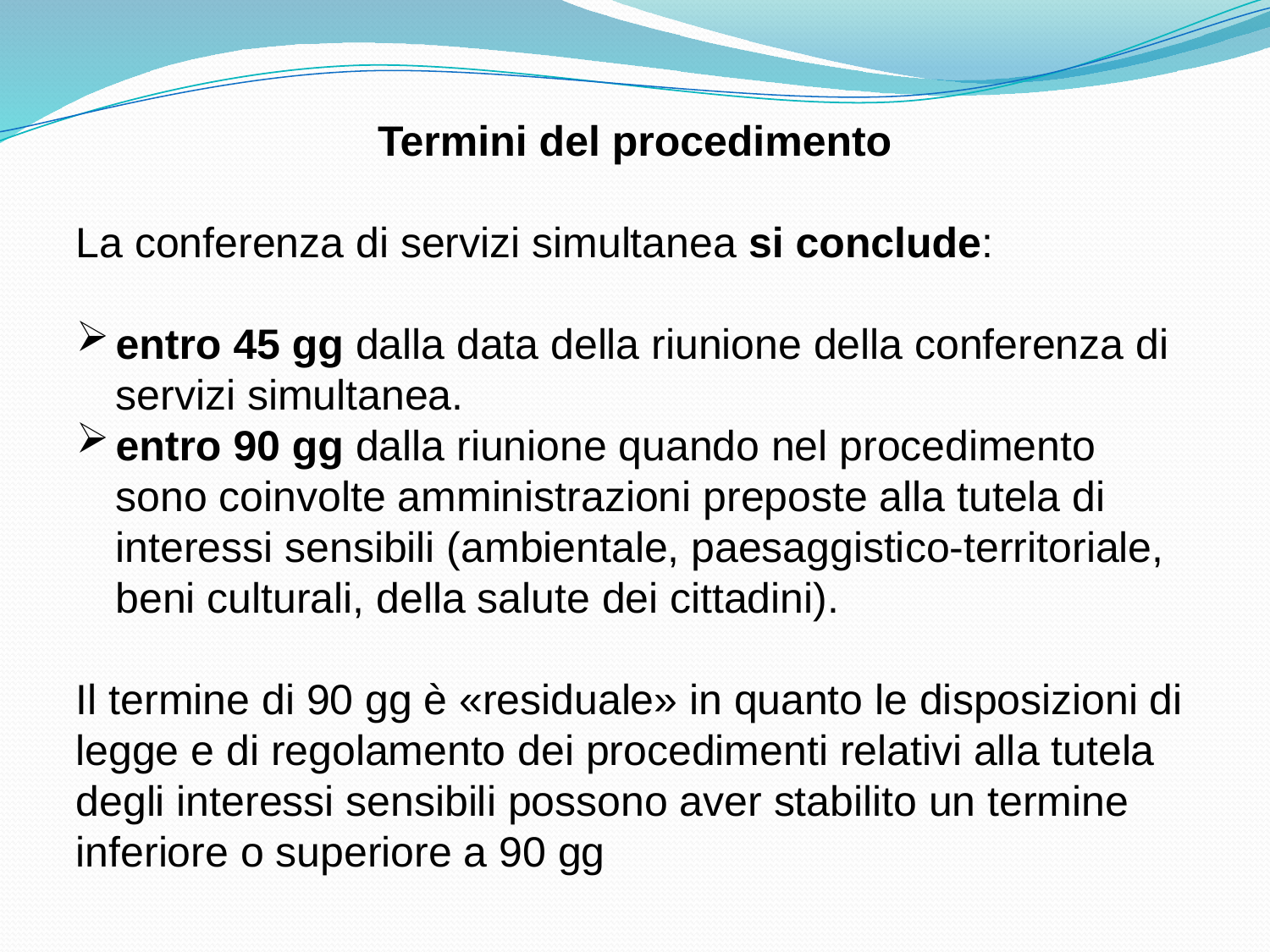

Termini del procedimento

La conferenza di servizi simultanea si conclude:

entro 45 gg dalla data della riunione della conferenza di servizi simultanea.
entro 90 gg dalla riunione quando nel procedimento sono coinvolte amministrazioni preposte alla tutela di interessi sensibili (ambientale, paesaggistico-territoriale, beni culturali, della salute dei cittadini).

Il termine di 90 gg è «residuale» in quanto le disposizioni di legge e di regolamento dei procedimenti relativi alla tutela degli interessi sensibili possono aver stabilito un termine inferiore o superiore a 90 gg